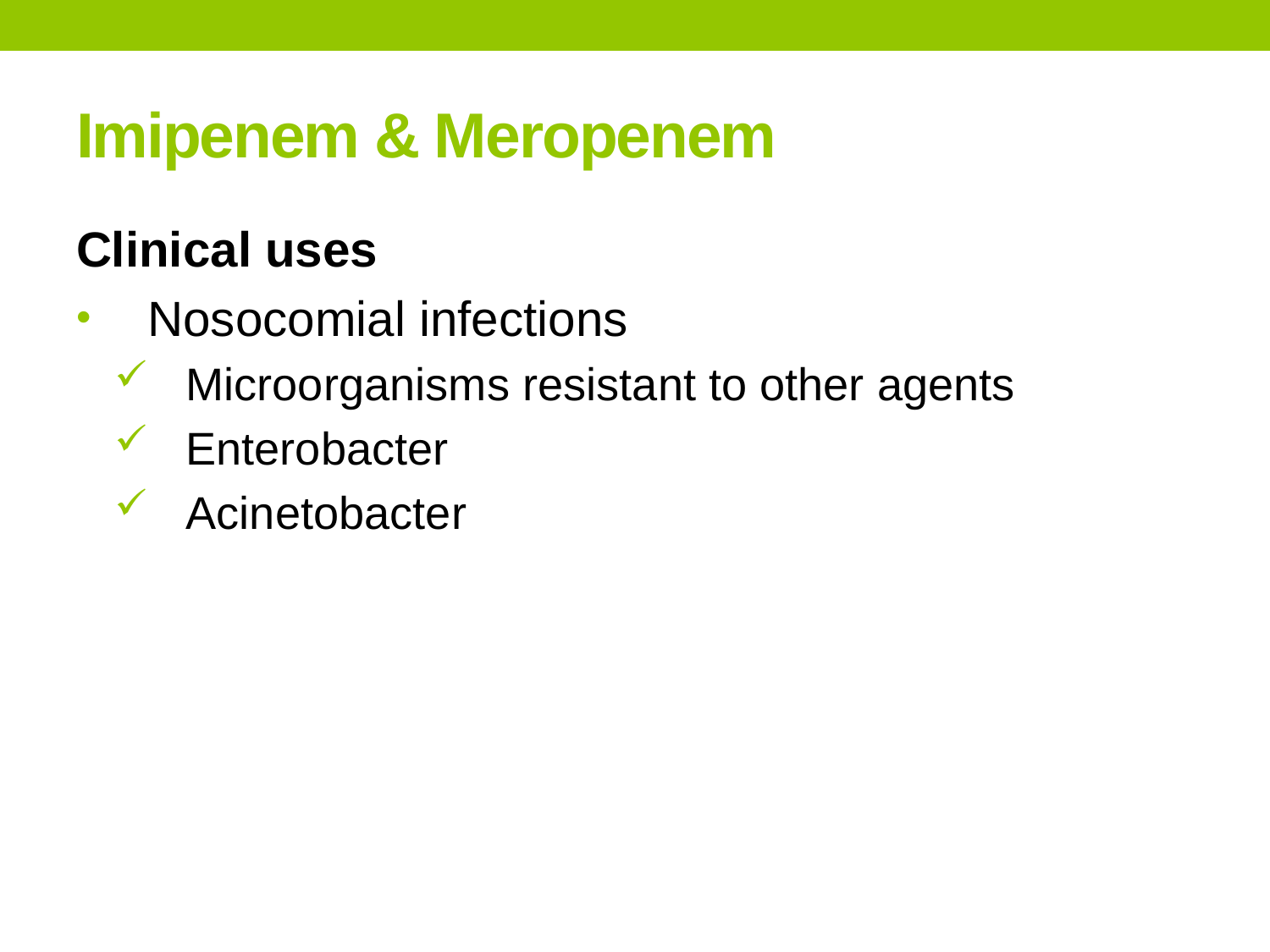

# Imipenem & Meropenem
Clinical uses
Nosocomial infections
Microorganisms resistant to other agents
Enterobacter
Acinetobacter